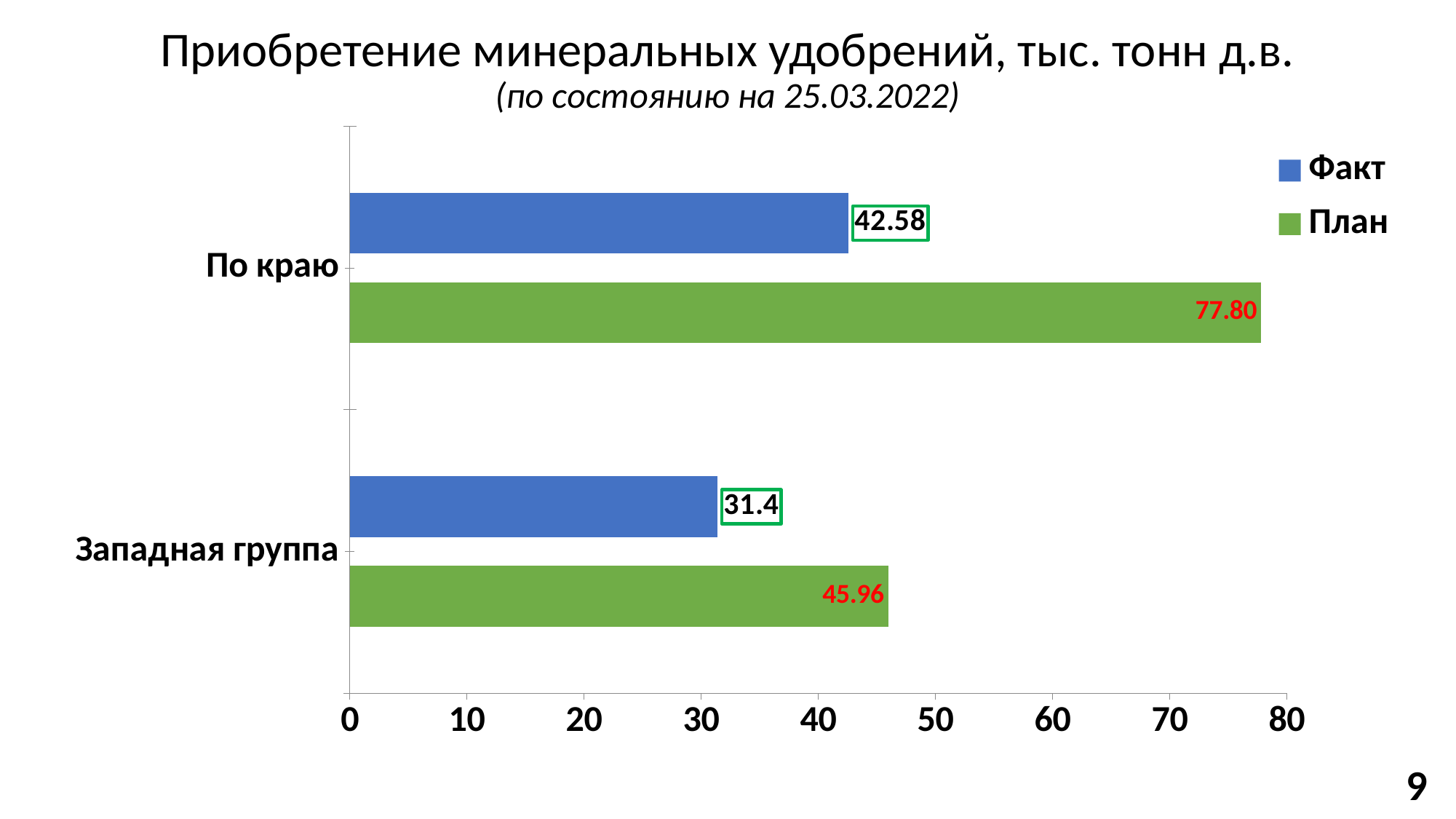

# Приобретение минеральных удобрений, тыс. тонн д.в. (по состоянию на 25.03.2022)

### Chart

| Category | План | Факт |
|---|---|---|
| Западная группа | 45.964240000000004 | 31.4 |
| По краю | 77.8 | 42.58 |
9